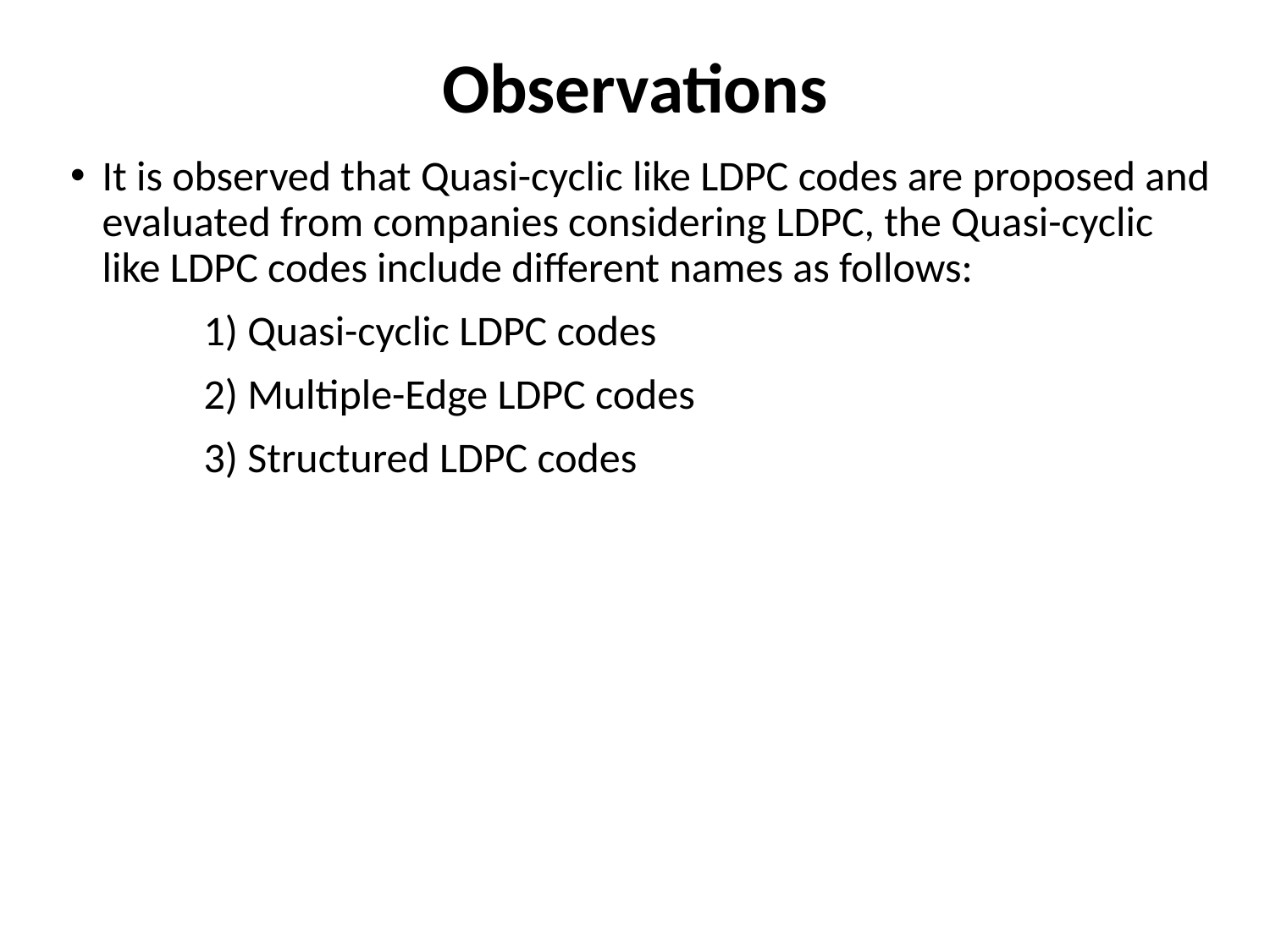

# Observations
It is observed that Quasi-cyclic like LDPC codes are proposed and evaluated from companies considering LDPC, the Quasi-cyclic like LDPC codes include different names as follows:
              1) Quasi-cyclic LDPC codes
              2) Multiple-Edge LDPC codes
              3) Structured LDPC codes